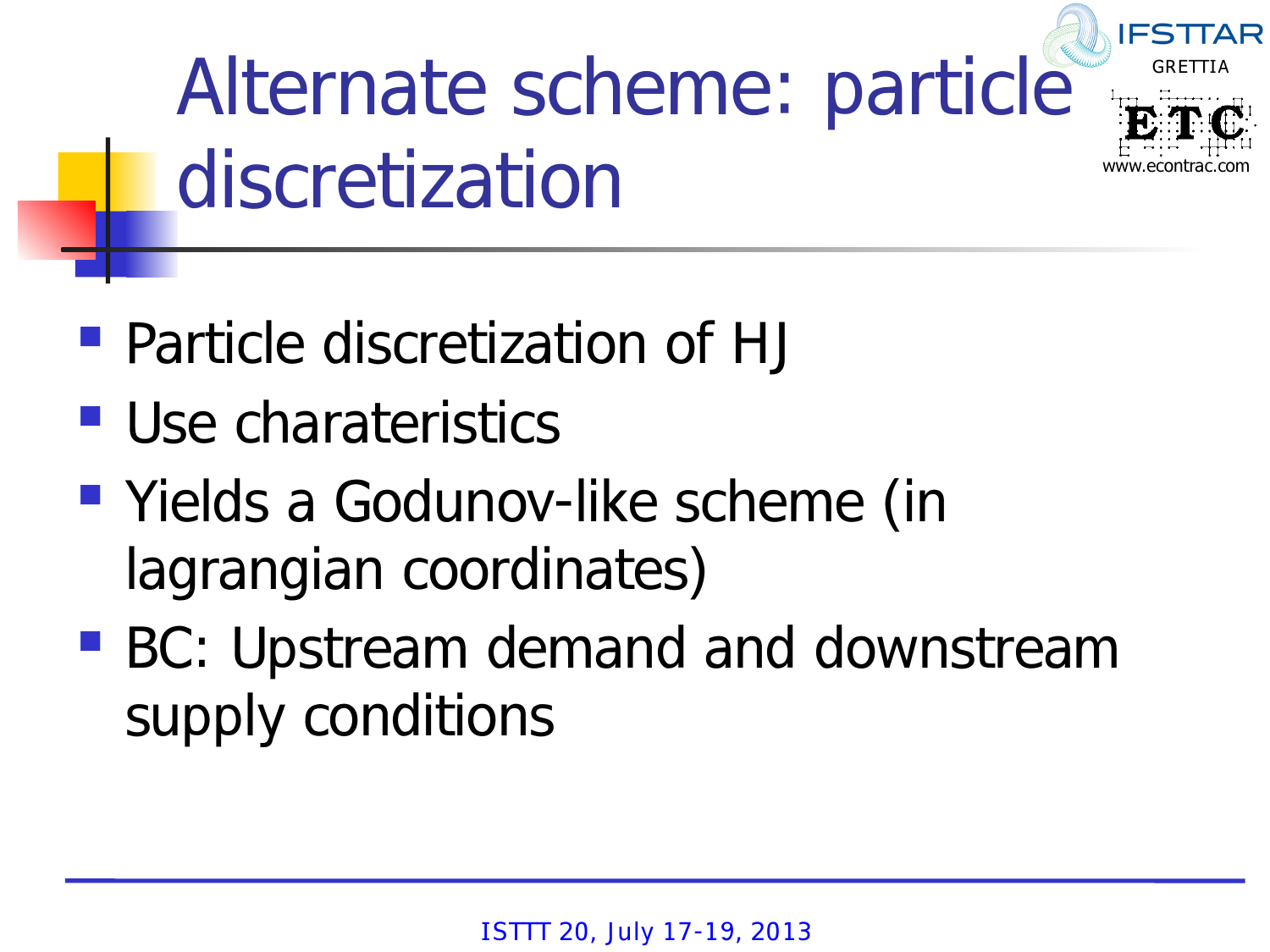

# Alternate scheme: particle discretization
Particle discretization of HJ
Use charateristics
Yields a Godunov-like scheme (in lagrangian coordinates)
BC: Upstream demand and downstream supply conditions

ISTTT 20, July 17-19, 2013